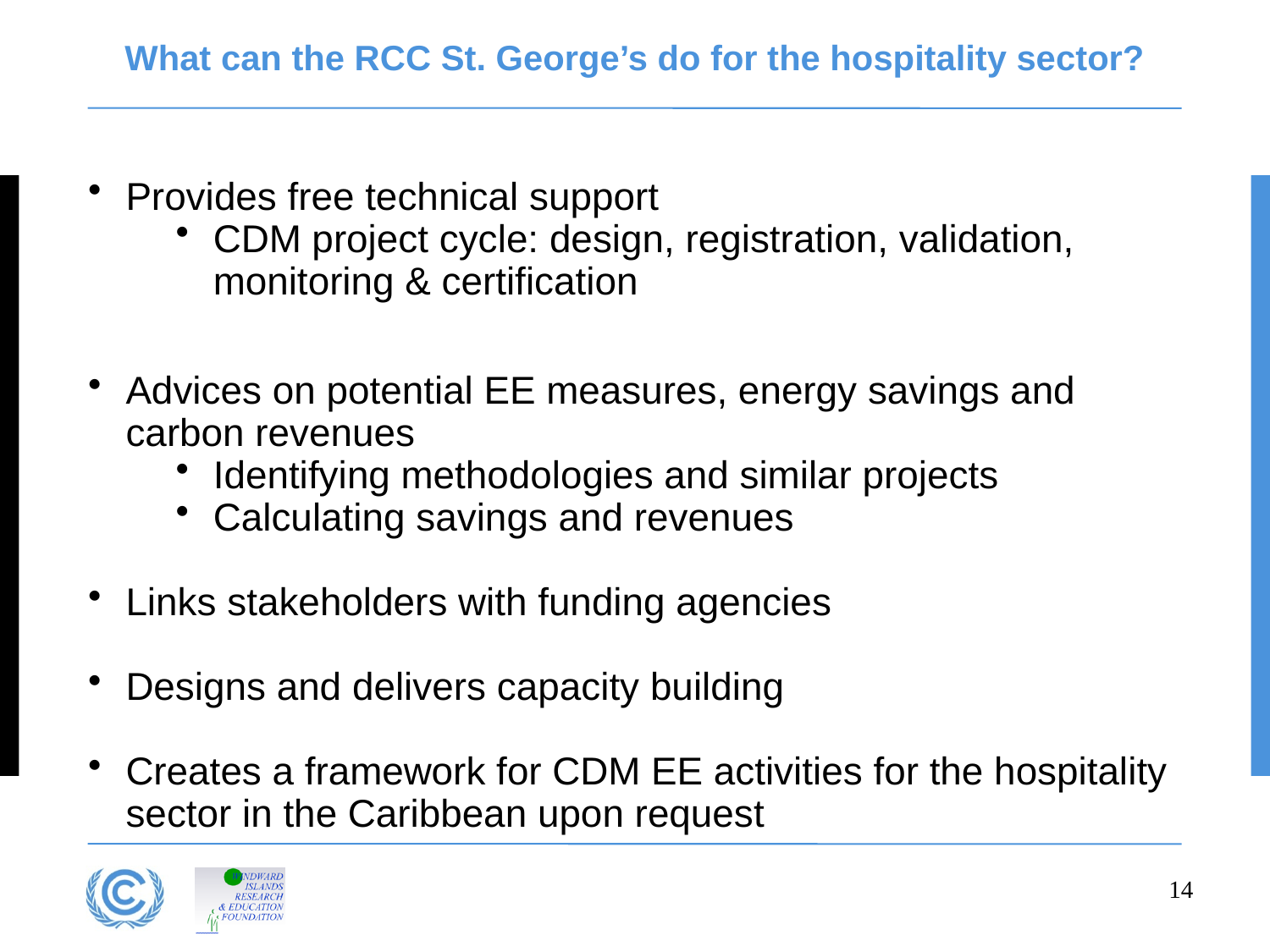

# What can the RCC St. George’s do for the hospitality sector?
Provides free technical support
CDM project cycle: design, registration, validation, monitoring & certification

Advices on potential EE measures, energy savings and carbon revenues
Identifying methodologies and similar projects
Calculating savings and revenues

Links stakeholders with funding agencies

Designs and delivers capacity building

Creates a framework for CDM EE activities for the hospitality sector in the Caribbean upon request
14